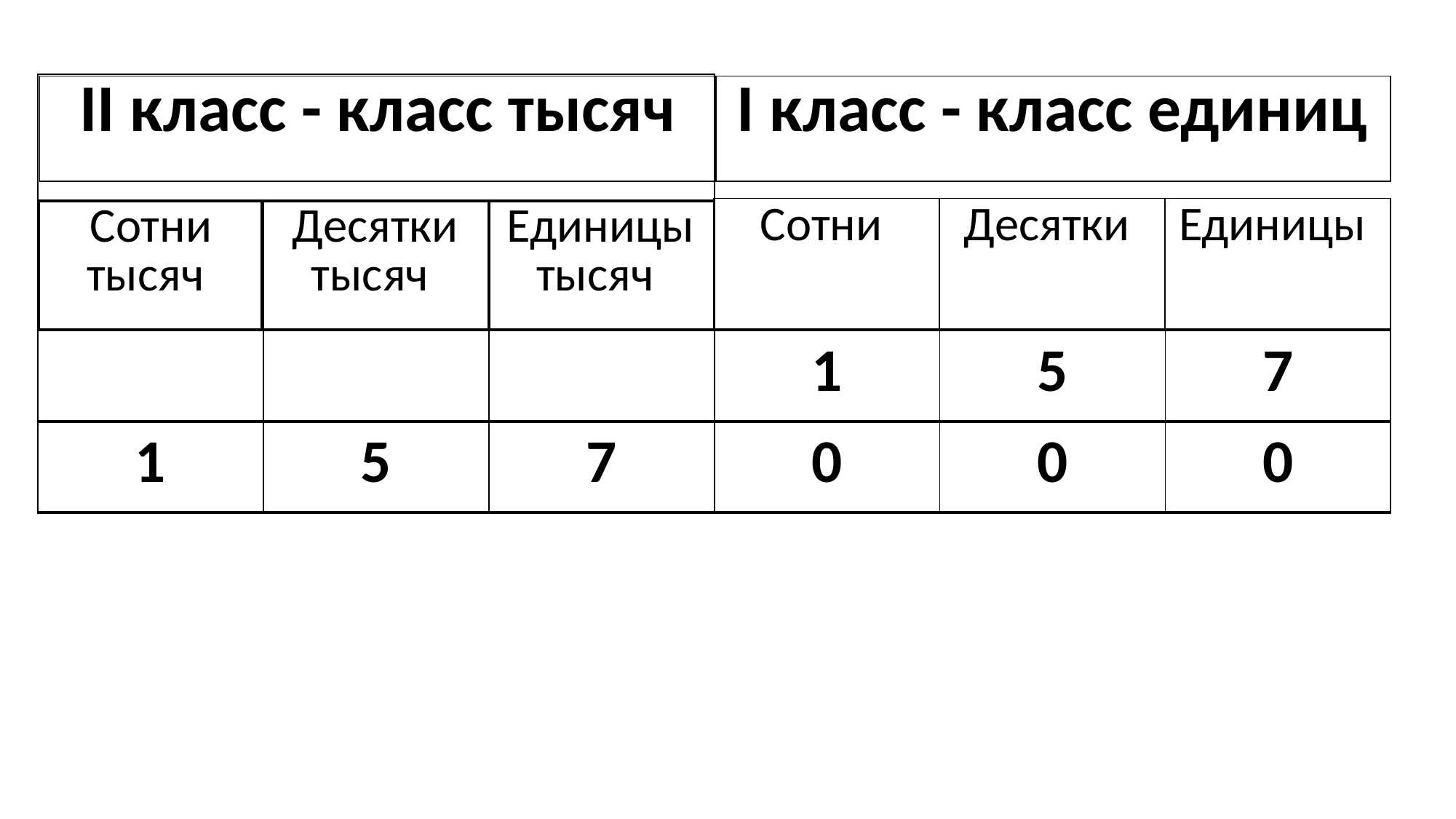

|  |  |  |
| --- | --- | --- |
|  |  |  |
| II класс - класс тысяч |
| --- |
| I класс - класс единиц |
| --- |
| Сотни | Десятки | Единицы |
| --- | --- | --- |
| Десятки тысяч |
| --- |
| Сотни тысяч |
| --- |
| Единицы тысяч |
| --- |
|  |  |  | 1 | 5 | 7 |
| --- | --- | --- | --- | --- | --- |
| 1 | 5 | 7 | 0 | 0 | 0 |
| --- | --- | --- | --- | --- | --- |